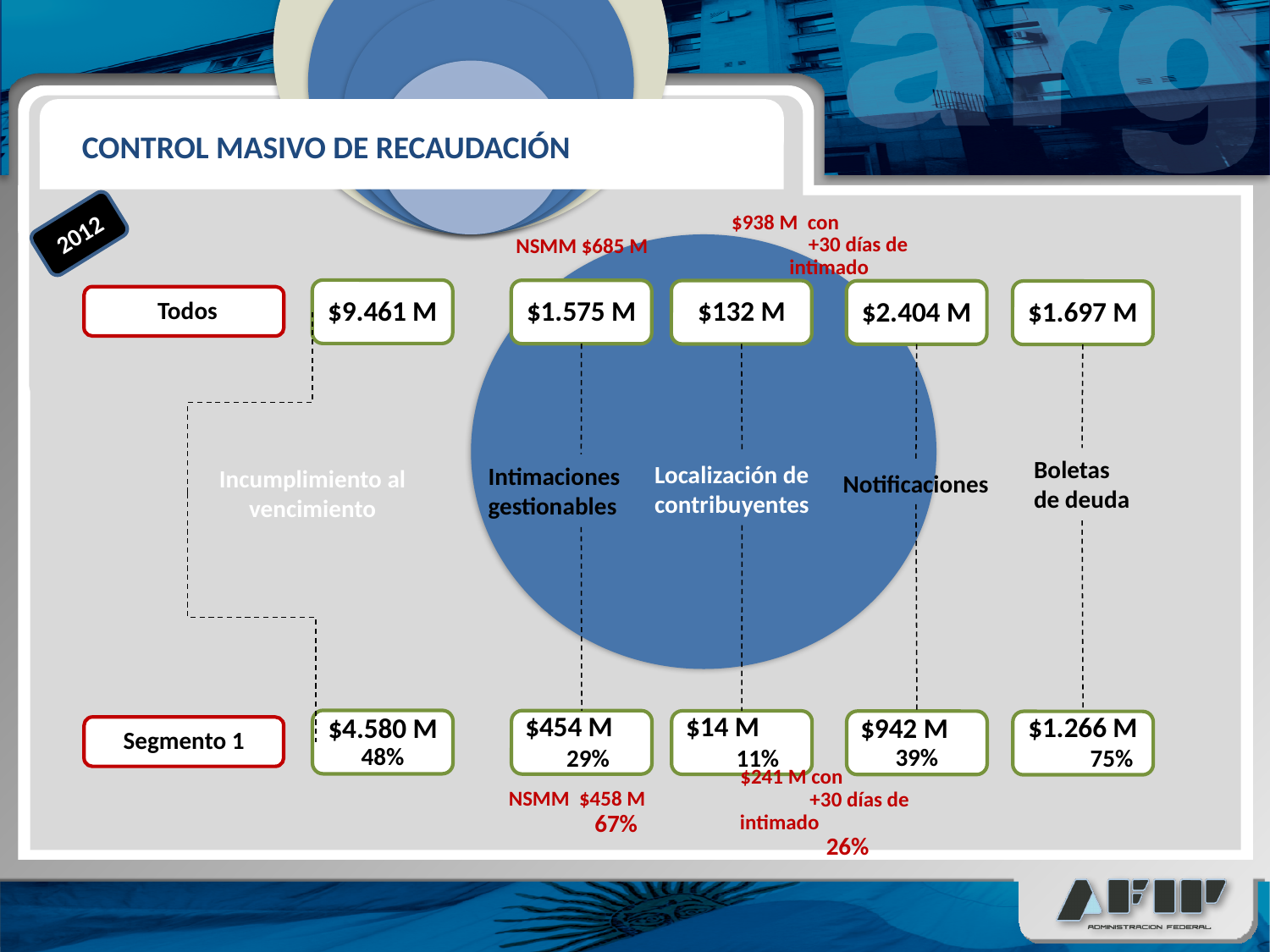

CONTROL MASIVO DE RECAUDACIÓN
2012
$938 M  con                               +30 días de intimado
NSMM $685 M

Boletas
de deuda
Localización de contribuyentes
Intimaciones
gestionables
Incumplimiento al vencimiento
Notificaciones

$9.461 M

$1.575 M

$132 M

$2.404 M

$1.697 M

Todos

$4.580 M 48%

$454 M       29%

$14 M            11%

$942 M     39%

$1.266 M          75%

Segmento 1
NSMM  $458 M                 67%
$241 M con                             +30 días de intimado                             26%